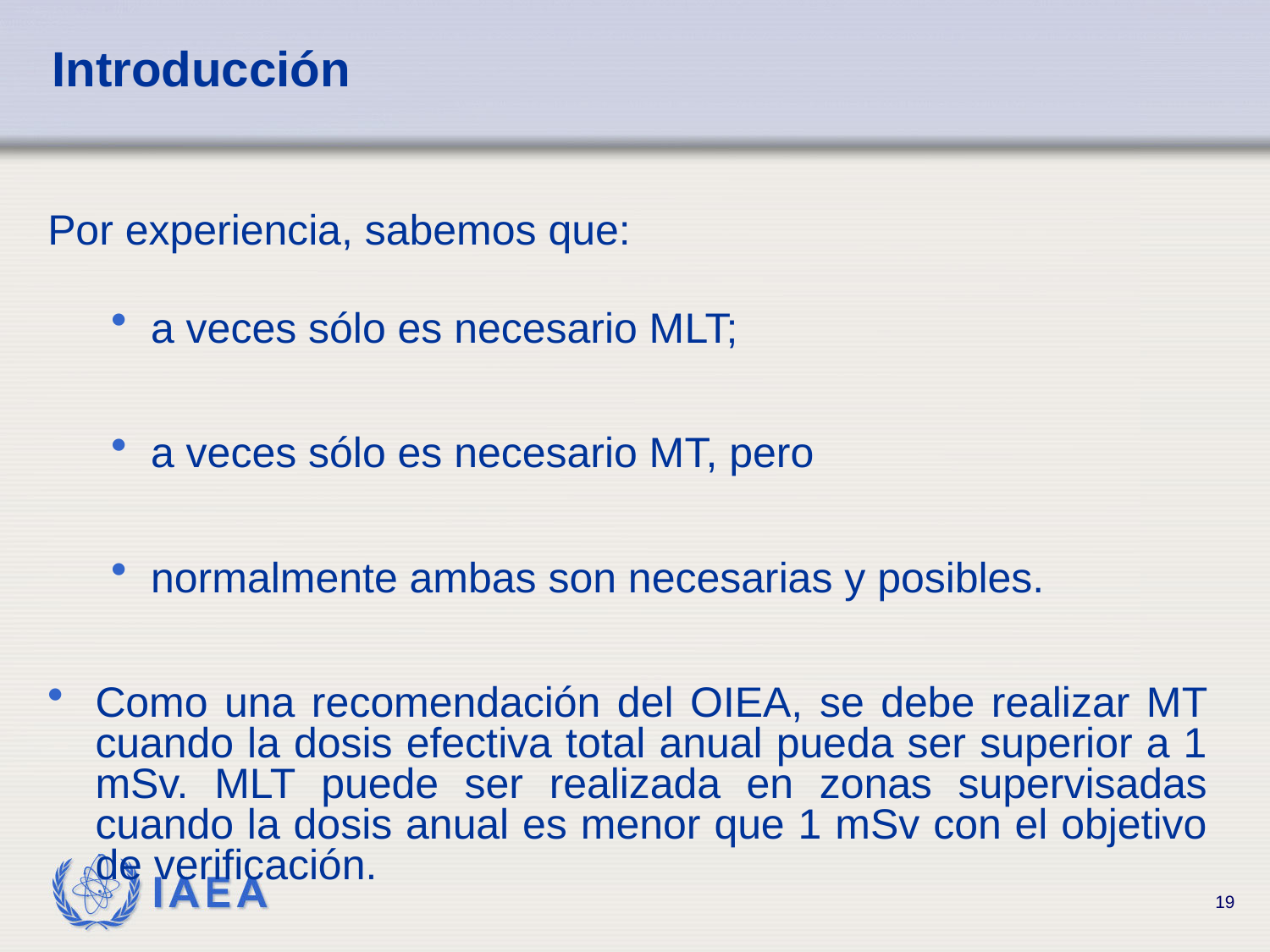

# Introducción
Por experiencia, sabemos que:

a veces sólo es necesario MLT;

a veces sólo es necesario MT, pero

normalmente ambas son necesarias y posibles.

Como una recomendación del OIEA, se debe realizar MT cuando la dosis efectiva total anual pueda ser superior a 1 mSv. MLT puede ser realizada en zonas supervisadas cuando la dosis anual es menor que 1 mSv con el objetivo de verificación.
19